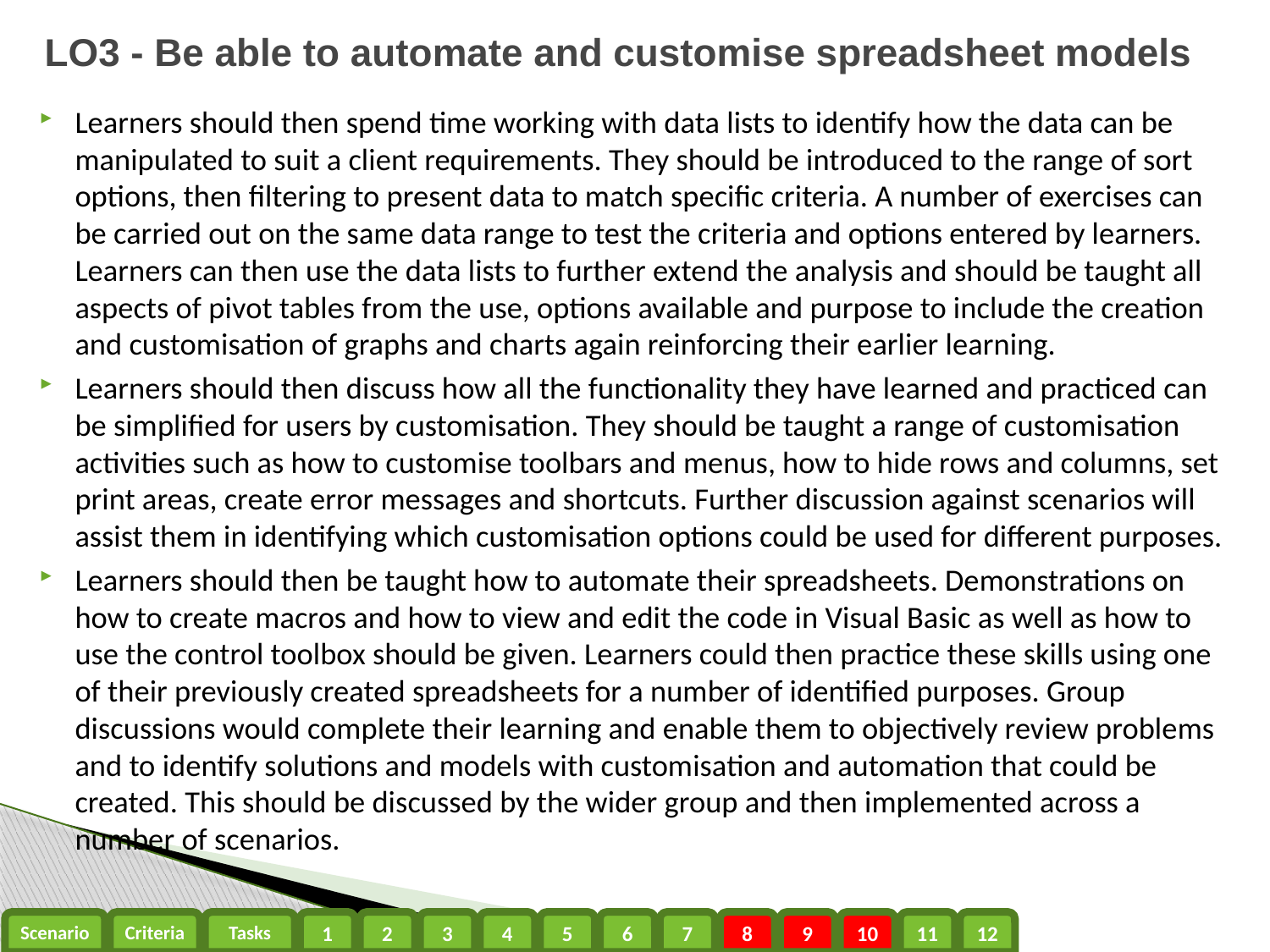

# LO3 - Be able to automate and customise spreadsheet models
Learners should then spend time working with data lists to identify how the data can be manipulated to suit a client requirements. They should be introduced to the range of sort options, then filtering to present data to match specific criteria. A number of exercises can be carried out on the same data range to test the criteria and options entered by learners. Learners can then use the data lists to further extend the analysis and should be taught all aspects of pivot tables from the use, options available and purpose to include the creation and customisation of graphs and charts again reinforcing their earlier learning.
Learners should then discuss how all the functionality they have learned and practiced can be simplified for users by customisation. They should be taught a range of customisation activities such as how to customise toolbars and menus, how to hide rows and columns, set print areas, create error messages and shortcuts. Further discussion against scenarios will assist them in identifying which customisation options could be used for different purposes.
Learners should then be taught how to automate their spreadsheets. Demonstrations on how to create macros and how to view and edit the code in Visual Basic as well as how to use the control toolbox should be given. Learners could then practice these skills using one of their previously created spreadsheets for a number of identified purposes. Group discussions would complete their learning and enable them to objectively review problems and to identify solutions and models with customisation and automation that could be created. This should be discussed by the wider group and then implemented across a number of scenarios.